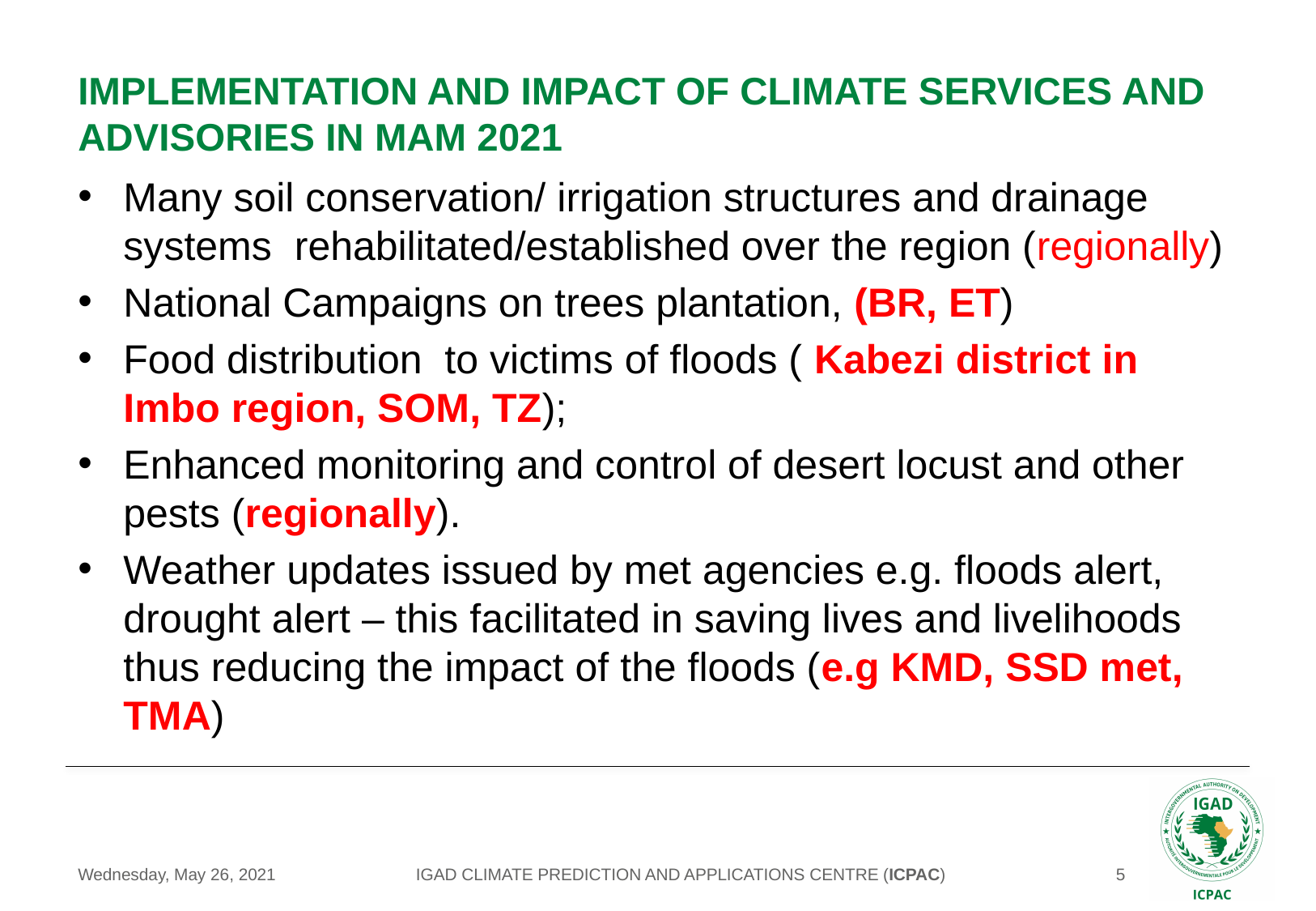

# implementation and IMPACT of Climate services and ADVISORIES in MAM 2021
Many soil conservation/ irrigation structures and drainage systems  rehabilitated/established over the region (regionally)
National Campaigns on trees plantation, (BR, ET)
Food distribution  to victims of floods ( Kabezi district in Imbo region, SOM, TZ);
Enhanced monitoring and control of desert locust and other pests (regionally).
Weather updates issued by met agencies e.g. floods alert, drought alert – this facilitated in saving lives and livelihoods thus reducing the impact of the floods (e.g KMD, SSD met, TMA)
IGAD CLIMATE PREDICTION AND APPLICATIONS CENTRE (ICPAC)
Wednesday, May 26, 2021
5